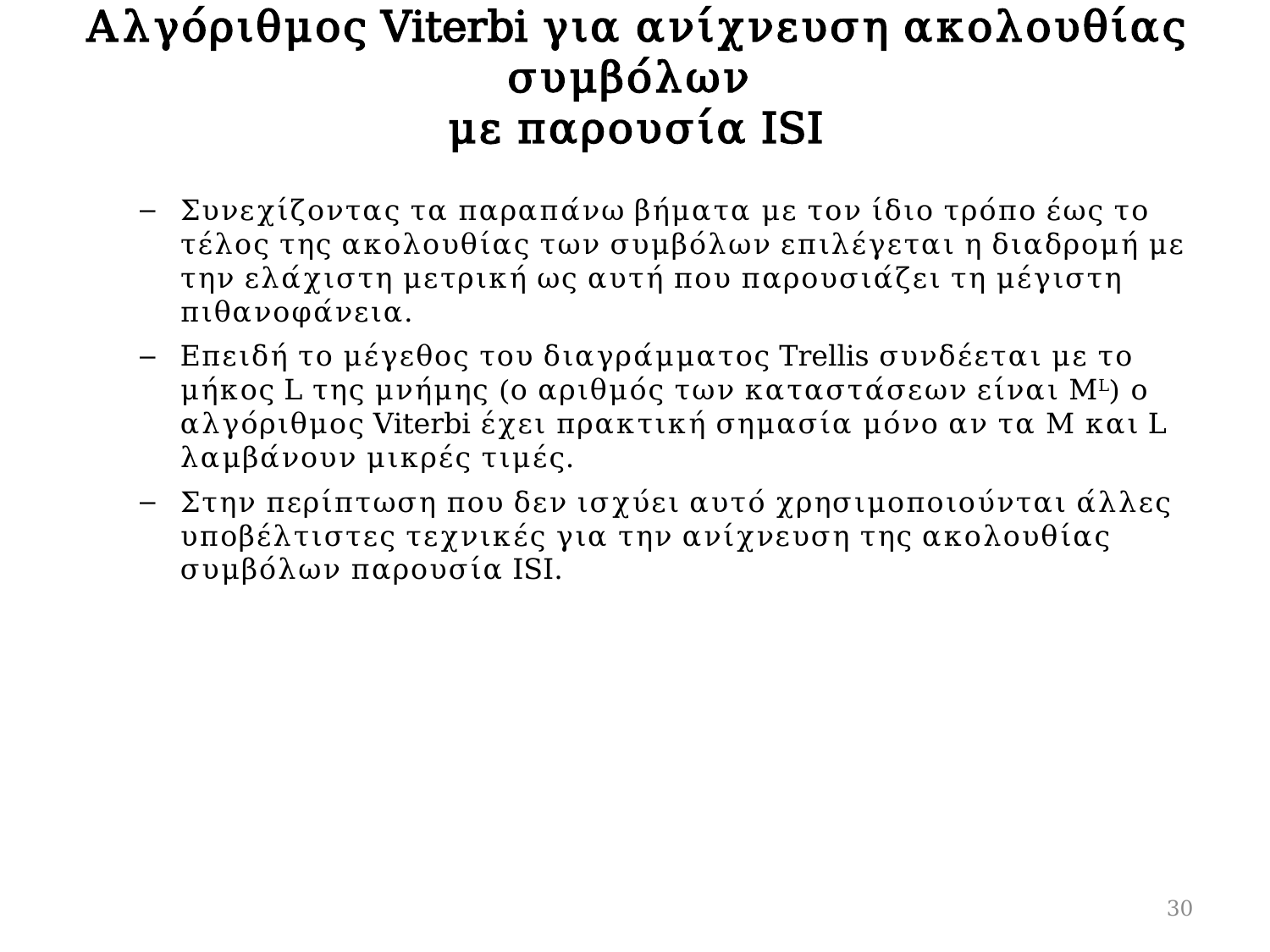

# Αλγόριθμος Viterbi για ανίχνευση ακολουθίας συμβόλων με παρουσία ISI
Συνεχίζοντας τα παραπάνω βήματα με τον ίδιο τρόπο έως το τέλος της ακολουθίας των συμβόλων επιλέγεται η διαδρομή με την ελάχιστη μετρική ως αυτή που παρουσιάζει τη μέγιστη πιθανοφάνεια.
Επειδή το μέγεθος του διαγράμματος Trellis συνδέεται με το μήκος L της μνήμης (ο αριθμός των καταστάσεων είναι ΜL) ο αλγόριθμος Viterbi έχει πρακτική σημασία μόνο αν τα Μ και L λαμβάνουν μικρές τιμές.
Στην περίπτωση που δεν ισχύει αυτό χρησιμοποιούνται άλλες υποβέλτιστες τεχνικές για την ανίχνευση της ακολουθίας συμβόλων παρουσία ISI.
30